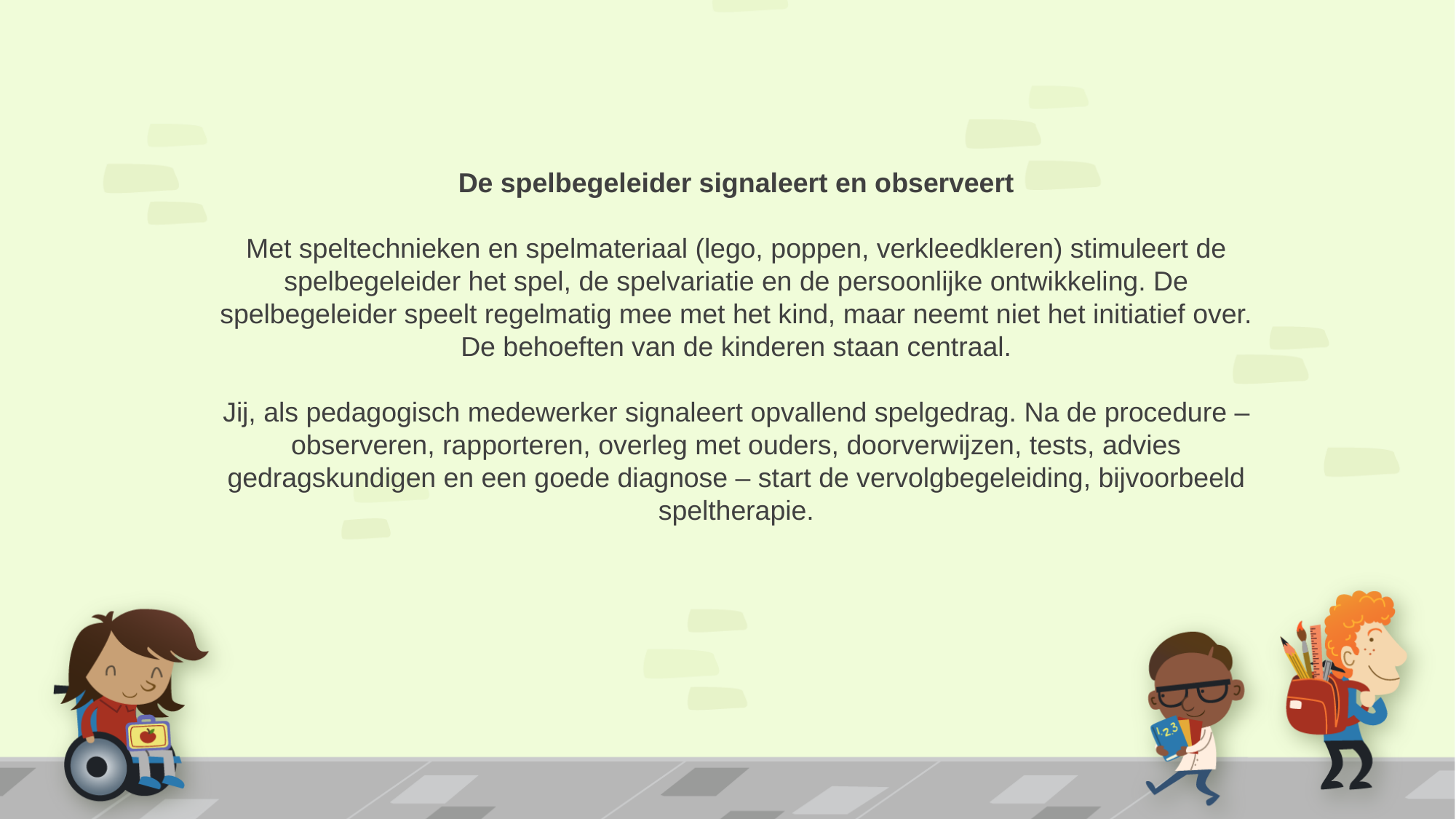

De spelbegeleider signaleert en observeert

Met speltechnieken en spelmateriaal (lego, poppen, verkleedkleren) stimuleert de spelbegeleider het spel, de spelvariatie en de persoonlijke ontwikkeling. De spelbegeleider speelt regelmatig mee met het kind, maar neemt niet het initiatief over. De behoeften van de kinderen staan centraal.

Jij, als pedagogisch medewerker signaleert opvallend spelgedrag. Na de procedure – observeren, rapporteren, overleg met ouders, doorverwijzen, tests, advies gedragskundigen en een goede diagnose – start de vervolgbegeleiding, bijvoorbeeld speltherapie.